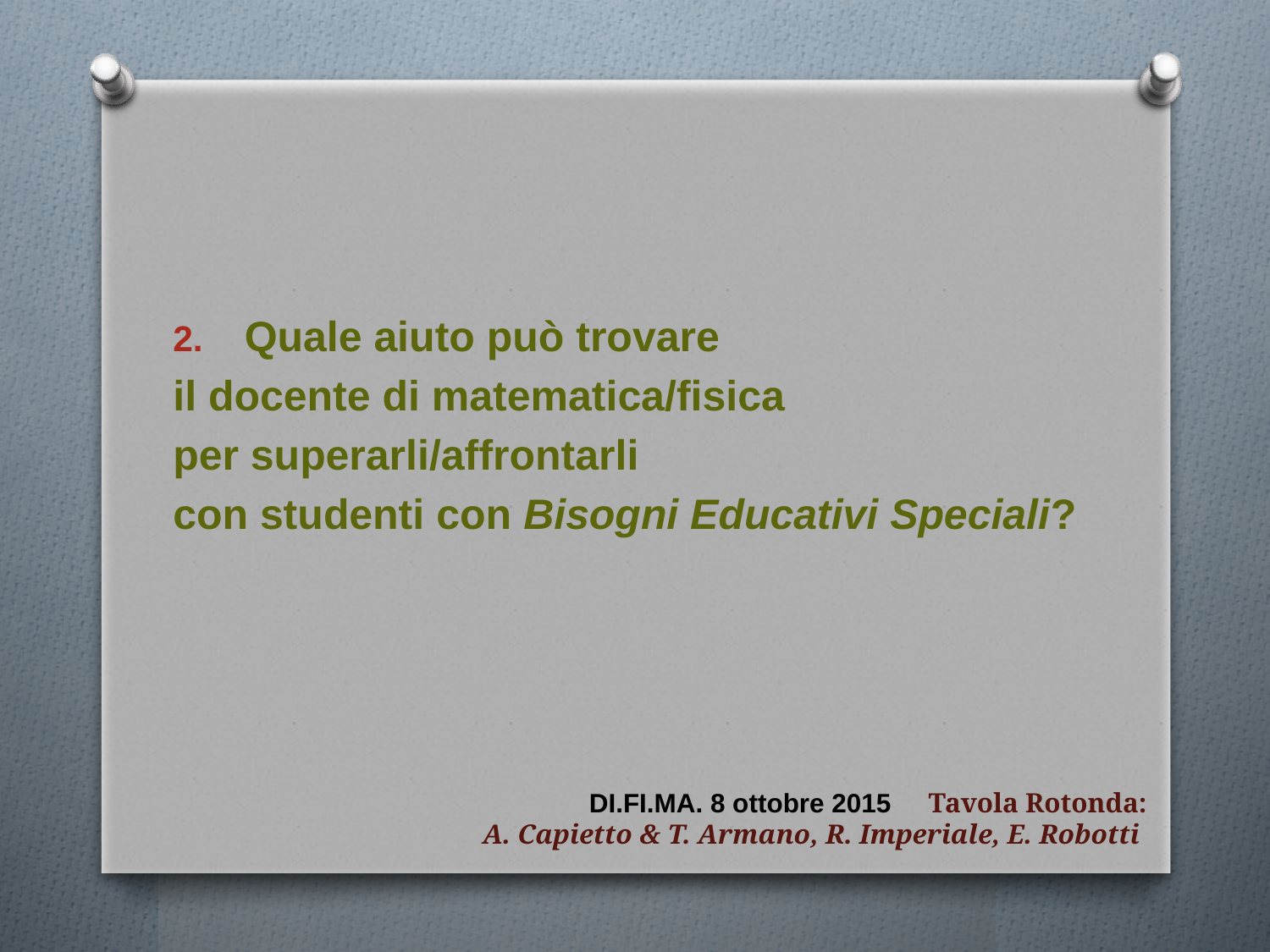

Quale aiuto può trovare
il docente di matematica/fisica
per superarli/affrontarli
con studenti con Bisogni Educativi Speciali?

 DI.FI.MA. 8 ottobre 2015     Tavola Rotonda:
A. Capietto & T. Armano, R. Imperiale, E. Robotti